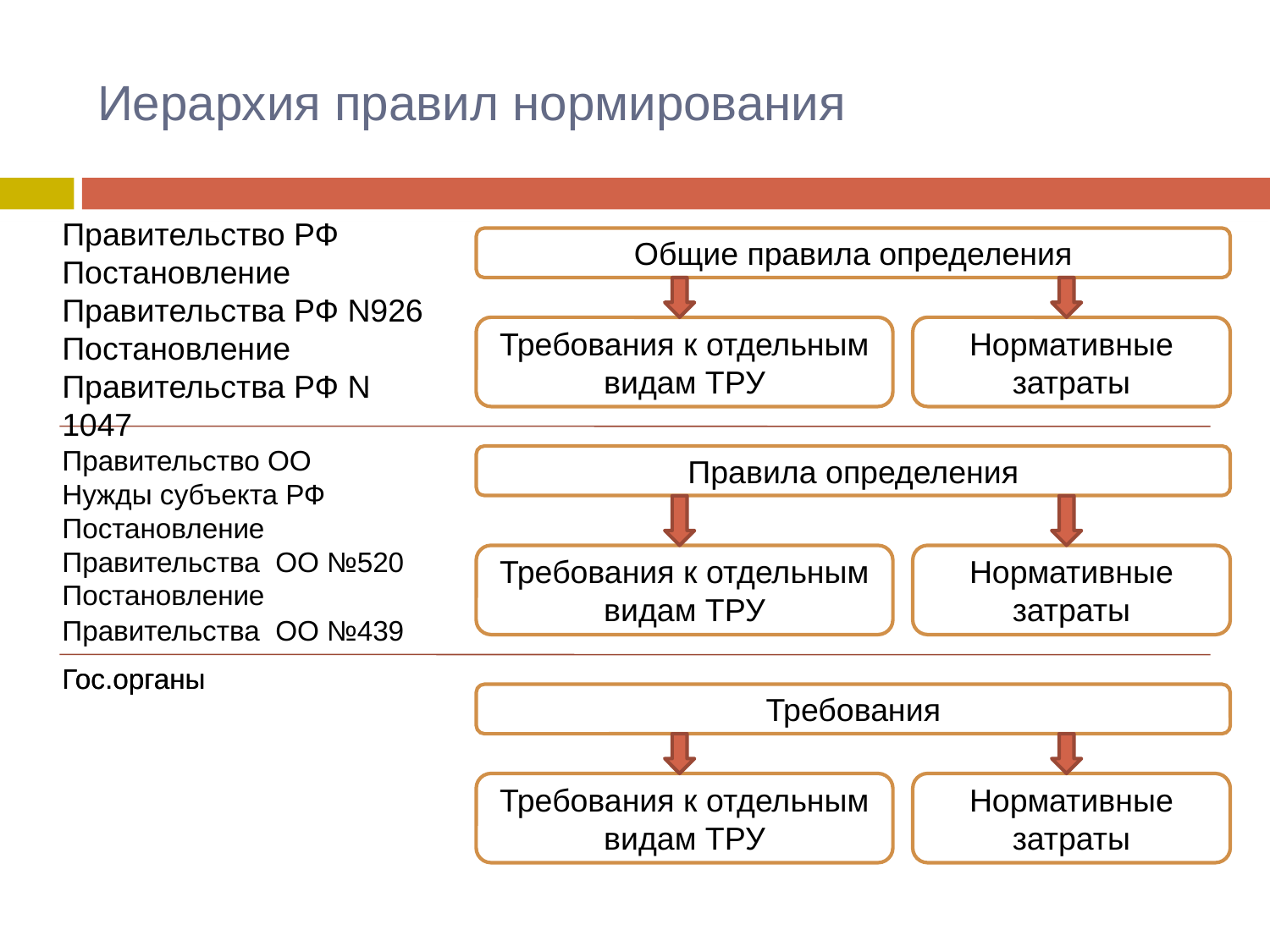

# Иерархия правил нормирования
Правительство РФ
Постановление Правительства РФ N926
Постановление Правительства РФ N 1047

Общие правила определения

Требования к отдельным видам ТРУ
Нормативные затраты
Правительство ОО
Нужды субъекта РФ
Постановление Правительства  ОО №520
Постановление Правительства  ОО №439
Правила определения

Требования к отдельным видам ТРУ
Нормативные затраты
Гос.органы
Гос.органы
Требования

Требования к отдельным видам ТРУ
Нормативные затраты